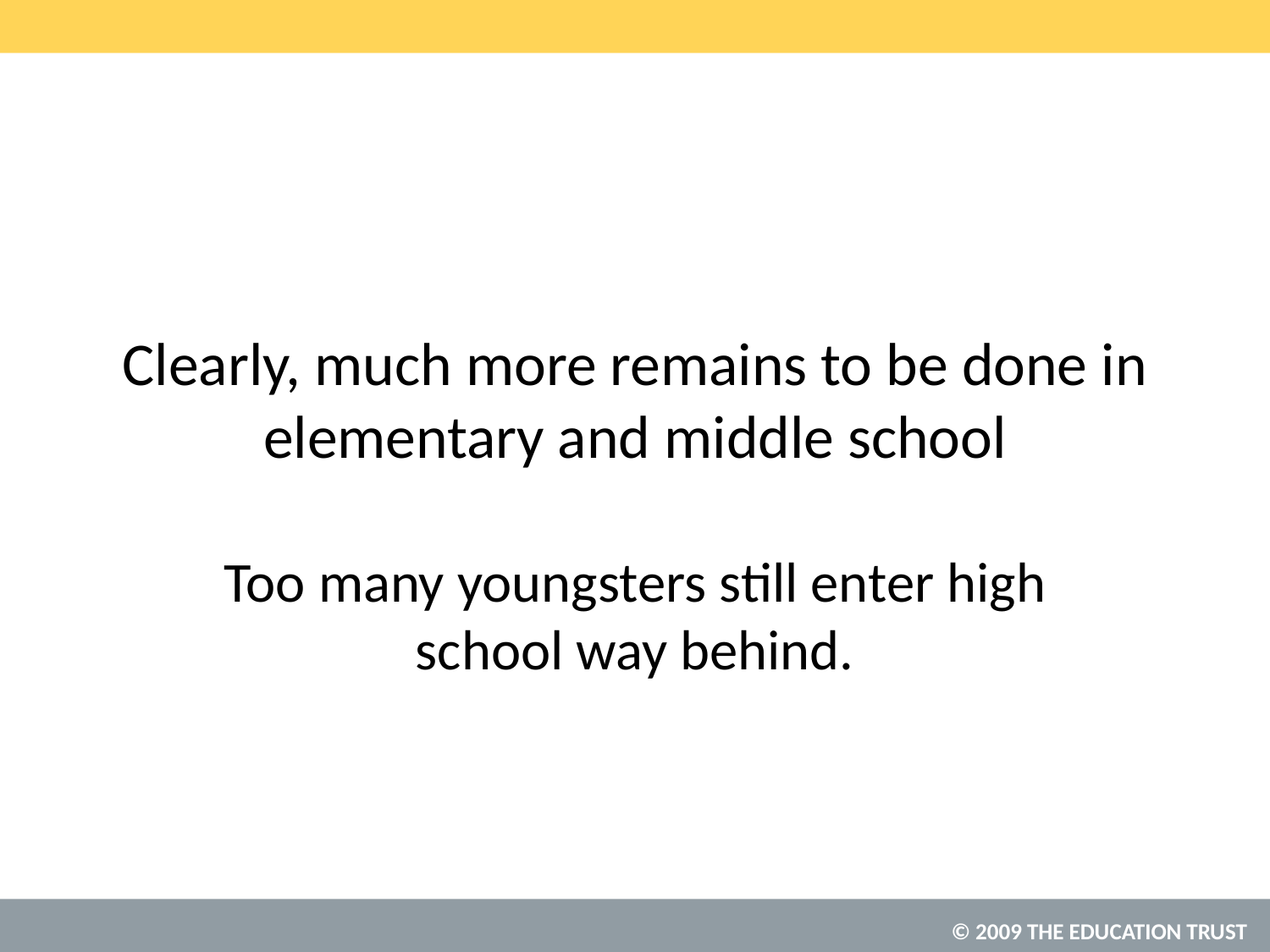

# Clearly, much more remains to be done in elementary and middle school
Too many youngsters still enter high school way behind.